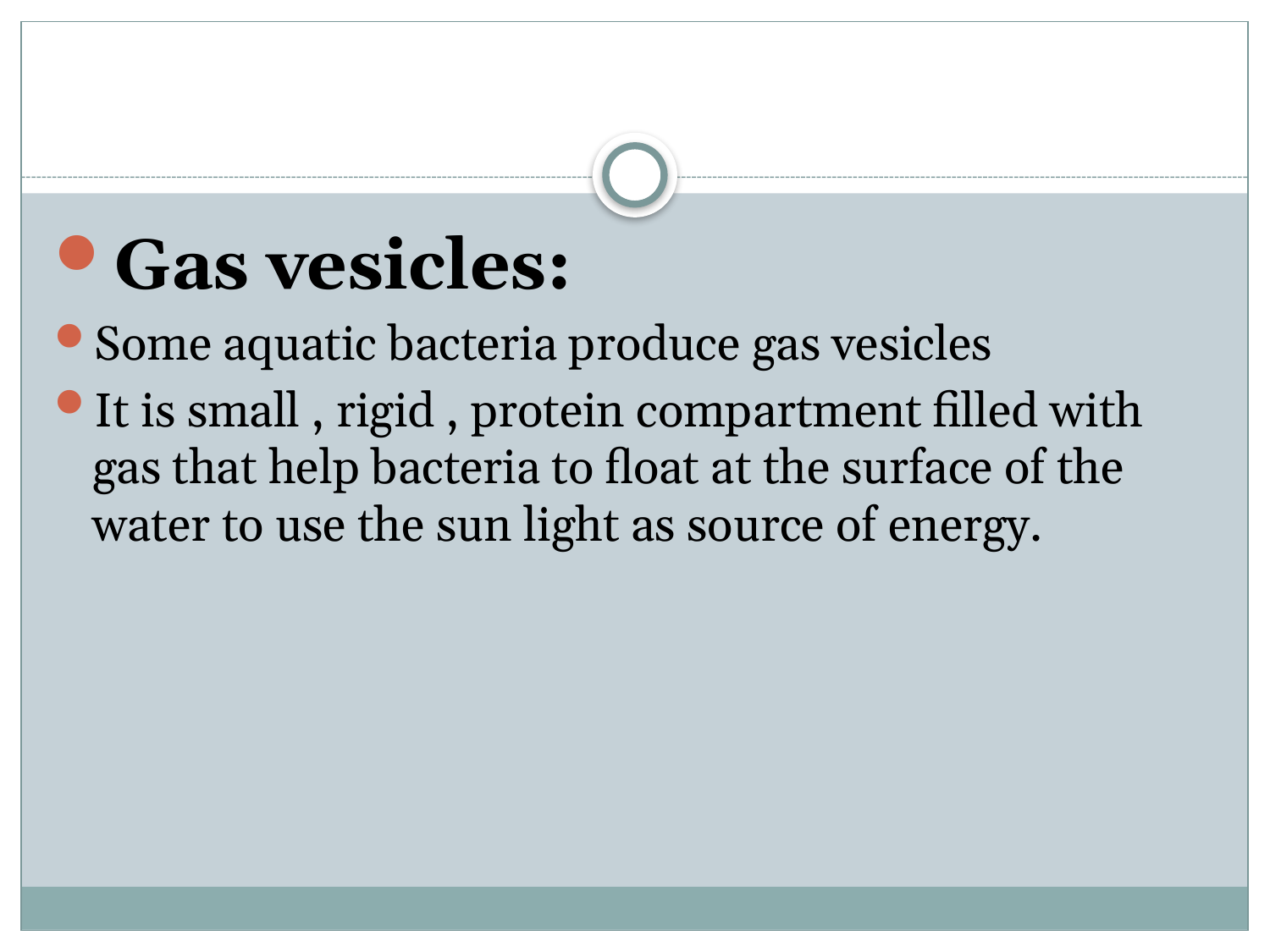

#
Gas vesicles:
Some aquatic bacteria produce gas vesicles
It is small , rigid , protein compartment filled with gas that help bacteria to float at the surface of the water to use the sun light as source of energy.